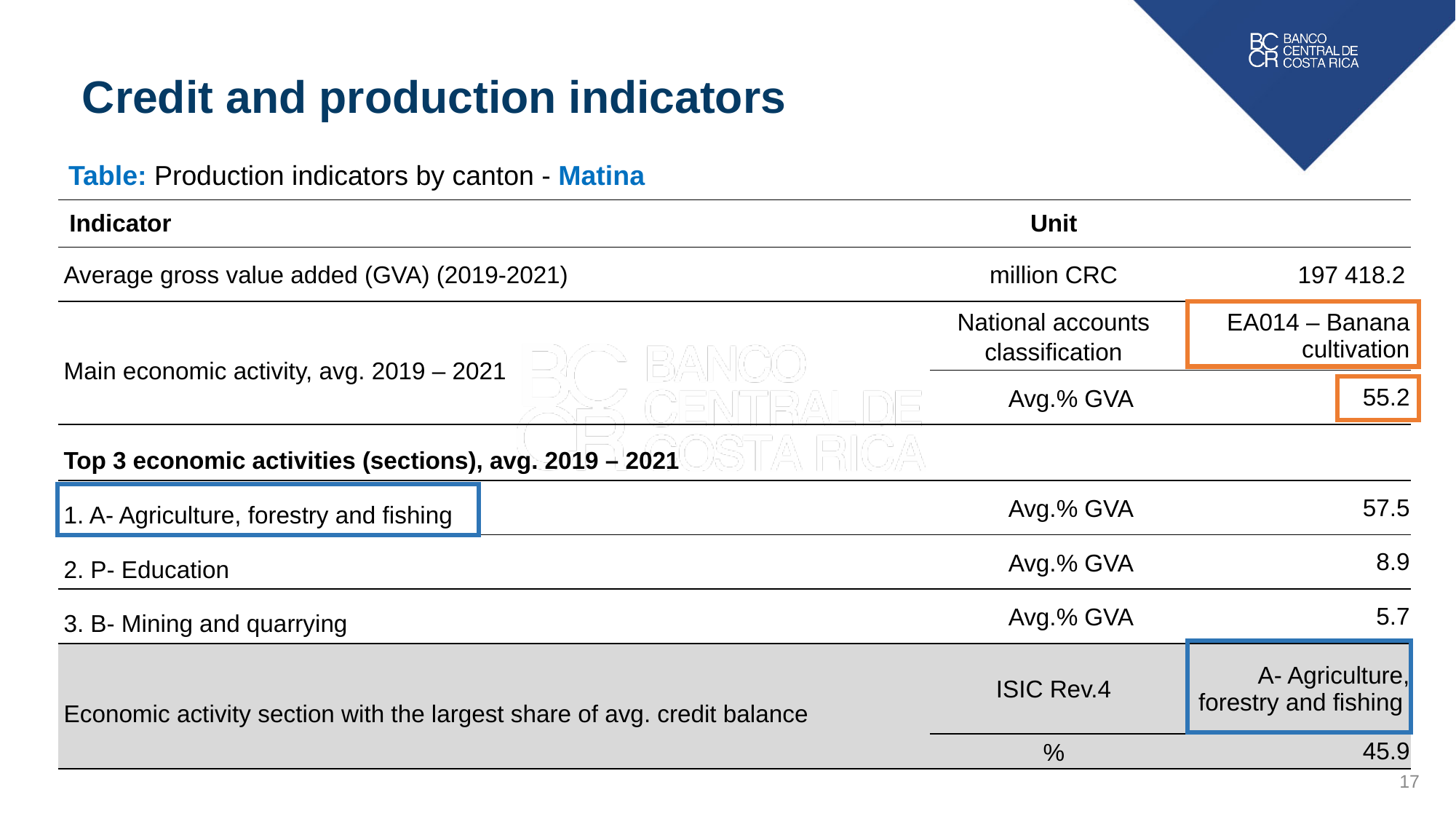

Credit and production indicators
Table: Production indicators by canton - Matina
| Indicator | Unit |  |
| --- | --- | --- |
| Average gross value added (GVA) (2019-2021) | million CRC | 197 418.2 |
| Main economic activity, avg. 2019 – 2021 | National accounts classification | EA014 – Banana cultivation |
|  | Avg.% GVA | 55.2 |
| Top 3 economic activities (sections), avg. 2019 – 2021 |  |  |
| 1. A- Agriculture, forestry and fishing | Avg.% GVA | 57.5 |
| 2. P- Education | Avg.% GVA | 8.9 |
| 3. B- Mining and quarrying | Avg.% GVA | 5.7 |
| Economic activity section with the largest share of avg. credit balance | ISIC Rev.4 | A- Agriculture, forestry and fishing |
|  | % | 45.9 |

17